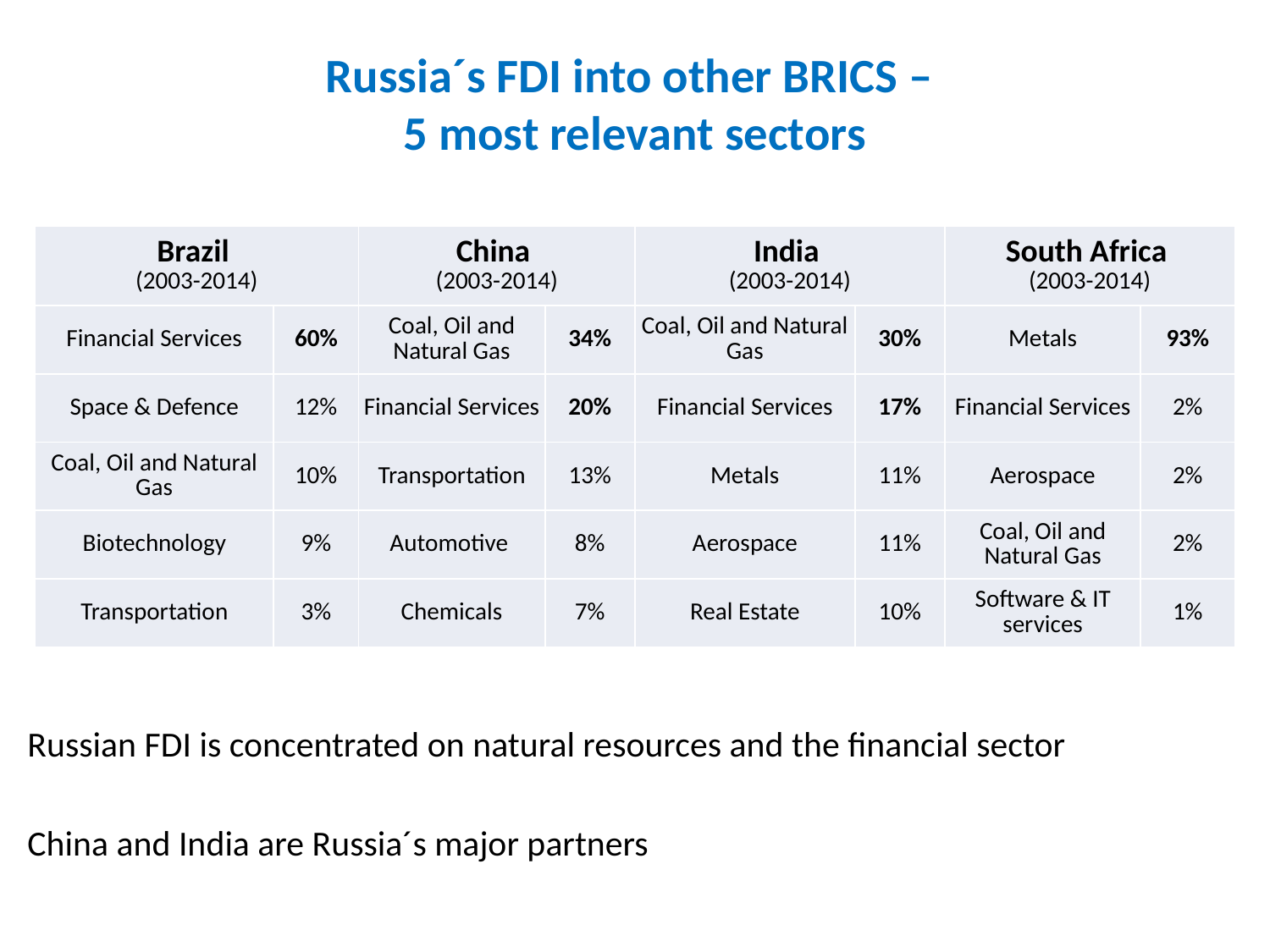

# Russia´s FDI into other BRICS – 5 most relevant sectors
| Brazil (2003-2014) |  | China (2003-2014) |  | India (2003-2014) |  | South Africa (2003-2014) |  |
| --- | --- | --- | --- | --- | --- | --- | --- |
| Financial Services | 60% | Coal, Oil and Natural Gas | 34% | Coal, Oil and Natural Gas | 30% | Metals | 93% |
| Space & Defence | 12% | Financial Services | 20% | Financial Services | 17% | Financial Services | 2% |
| Coal, Oil and Natural Gas | 10% | Transportation | 13% | Metals | 11% | Aerospace | 2% |
| Biotechnology | 9% | Automotive | 8% | Aerospace | 11% | Coal, Oil and Natural Gas | 2% |
| Transportation | 3% | Chemicals | 7% | Real Estate | 10% | Software & IT services | 1% |
Russian FDI is concentrated on natural resources and the financial sector

China and India are Russia´s major partners